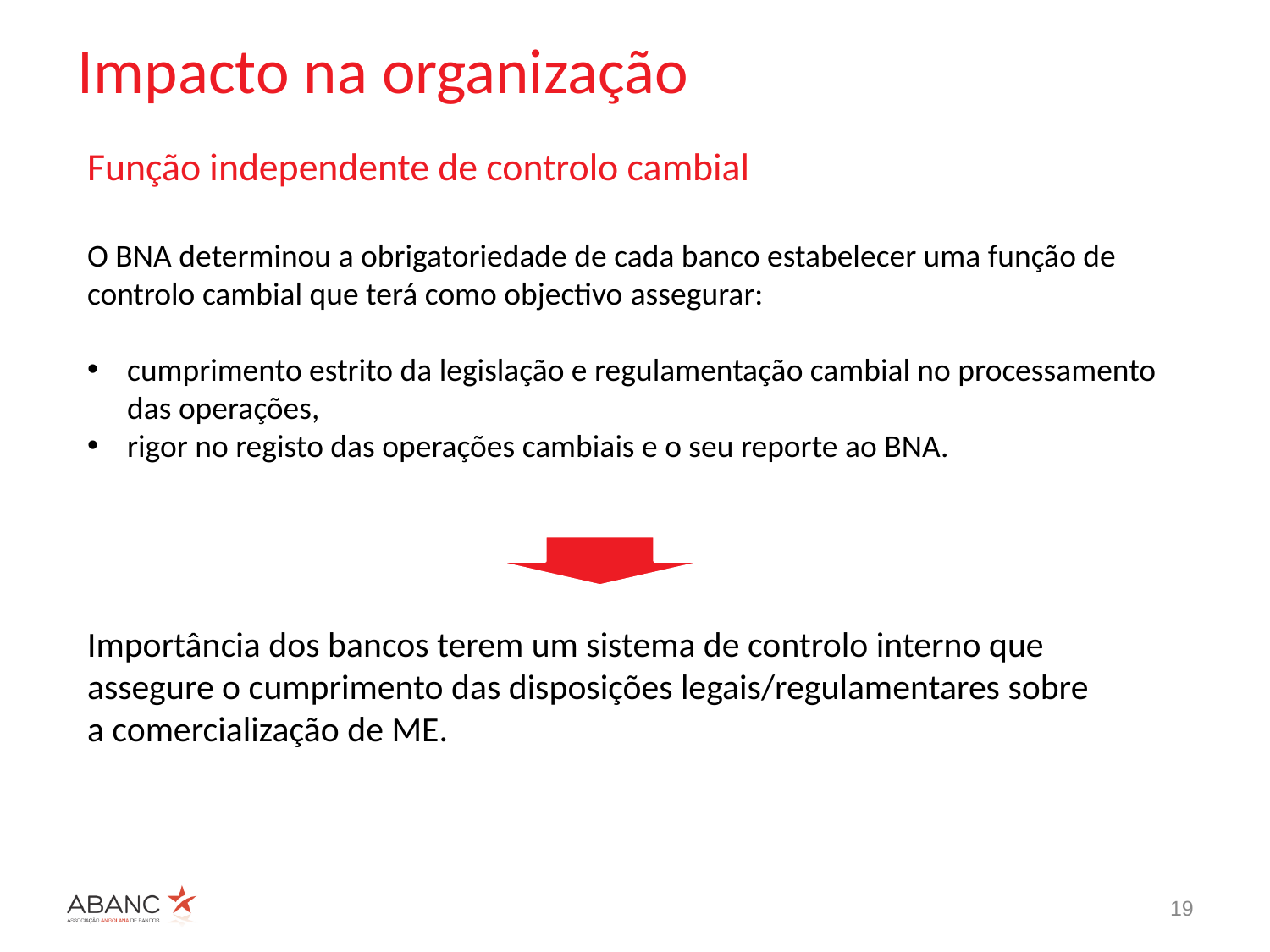

Impacto na organização
Função independente de controlo cambial

O BNA determinou a obrigatoriedade de cada banco estabelecer uma função de controlo cambial que terá como objectivo assegurar:

cumprimento estrito da legislação e regulamentação cambial no processamento das operações,
rigor no registo das operações cambiais e o seu reporte ao BNA.

Importância dos bancos terem um sistema de controlo interno que assegure o cumprimento das disposições legais/regulamentares sobre a comercialização de ME.
19